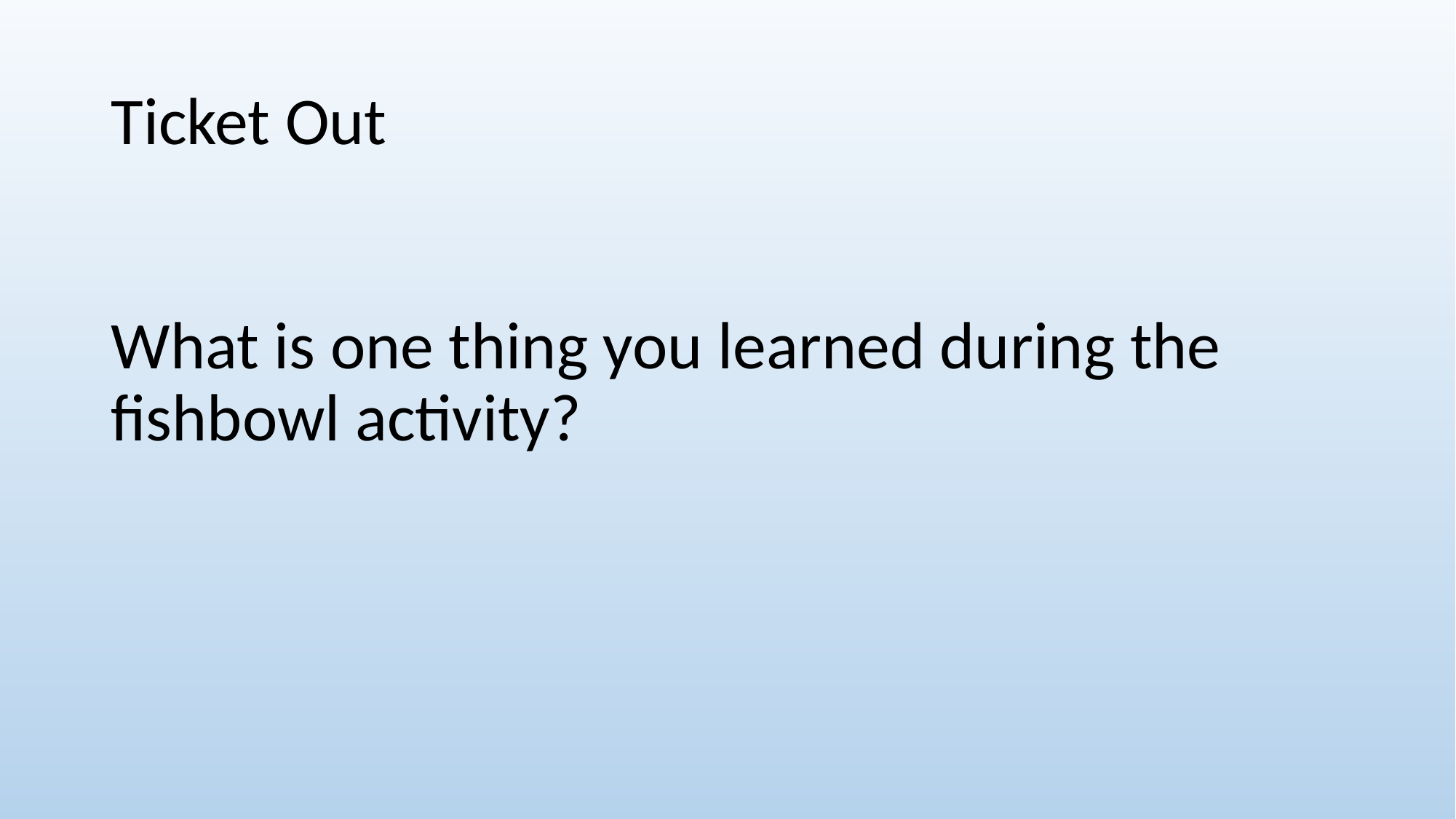

# Ticket Out
What is one thing you learned during the fishbowl activity?